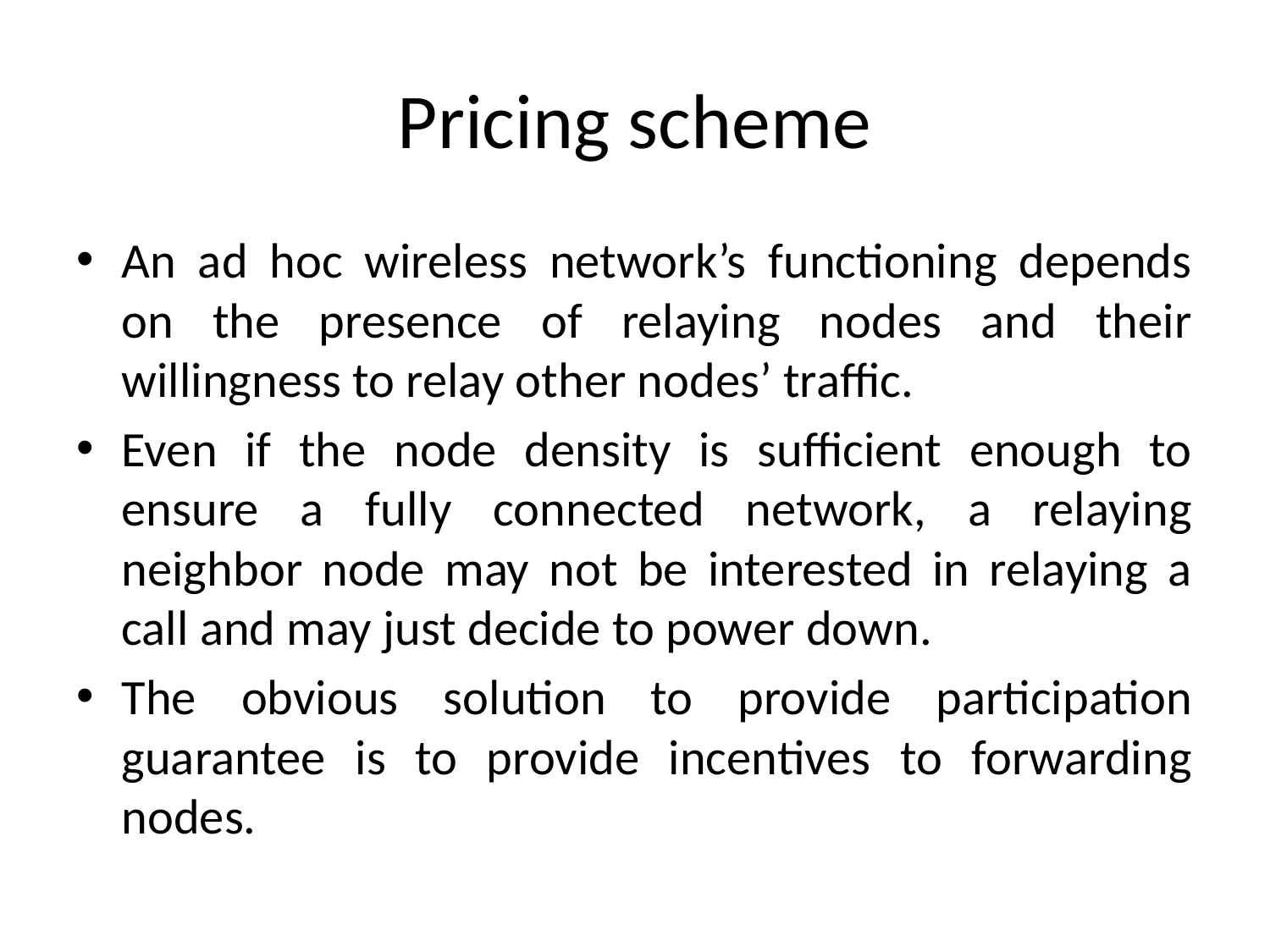

# Pricing scheme
An ad hoc wireless network’s functioning depends on the presence of relaying nodes and their willingness to relay other nodes’ traffic.
Even if the node density is sufficient enough to ensure a fully connected network, a relaying neighbor node may not be interested in relaying a call and may just decide to power down.
The obvious solution to provide participation guarantee is to provide incentives to forwarding nodes.